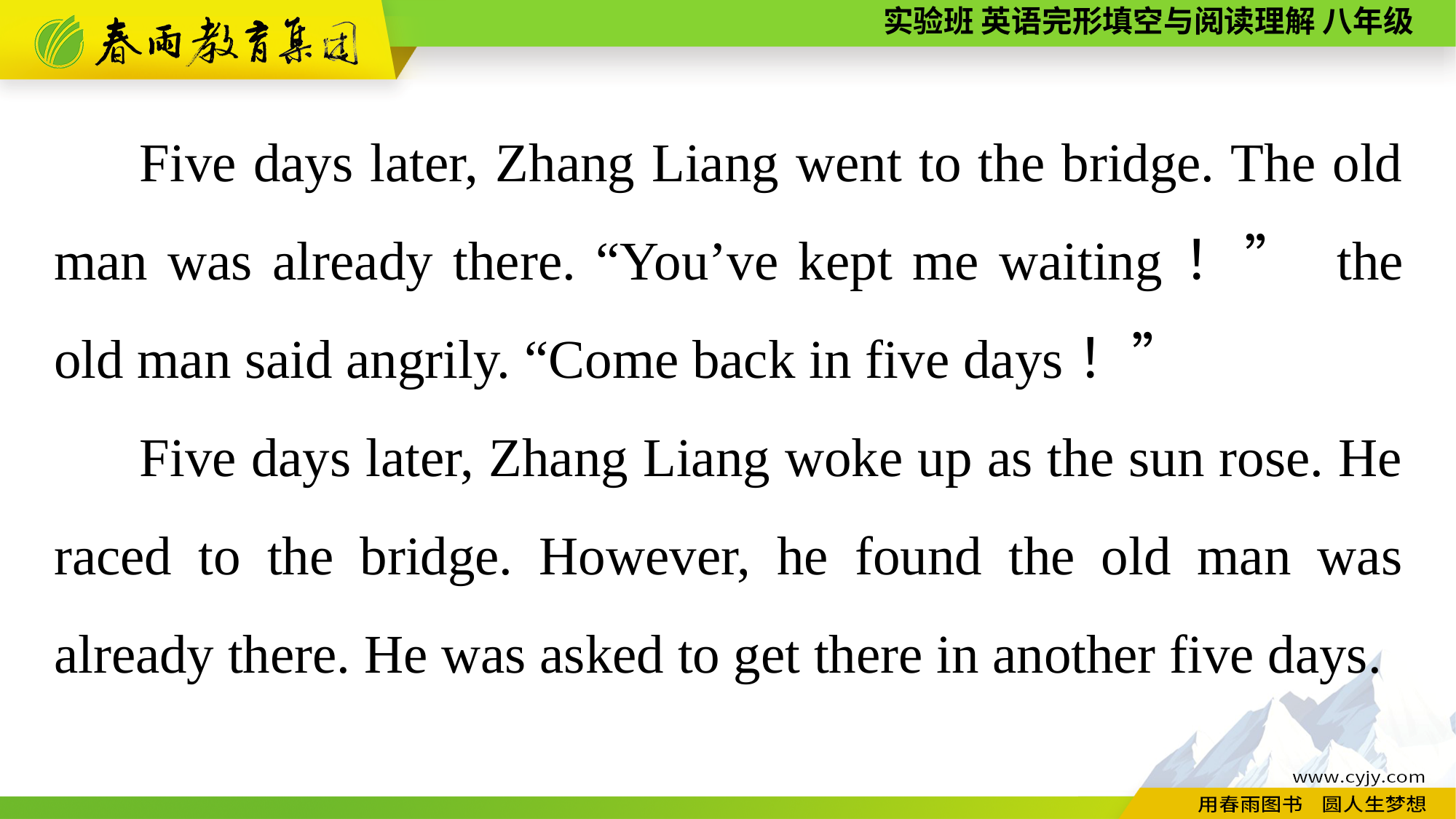

Five days later, Zhang Liang went to the bridge. The old man was already there. “You’ve kept me waiting！” the old man said angrily. “Come back in five days！”
Five days later, Zhang Liang woke up as the sun rose. He raced to the bridge. However, he found the old man was already there. He was asked to get there in another five days.